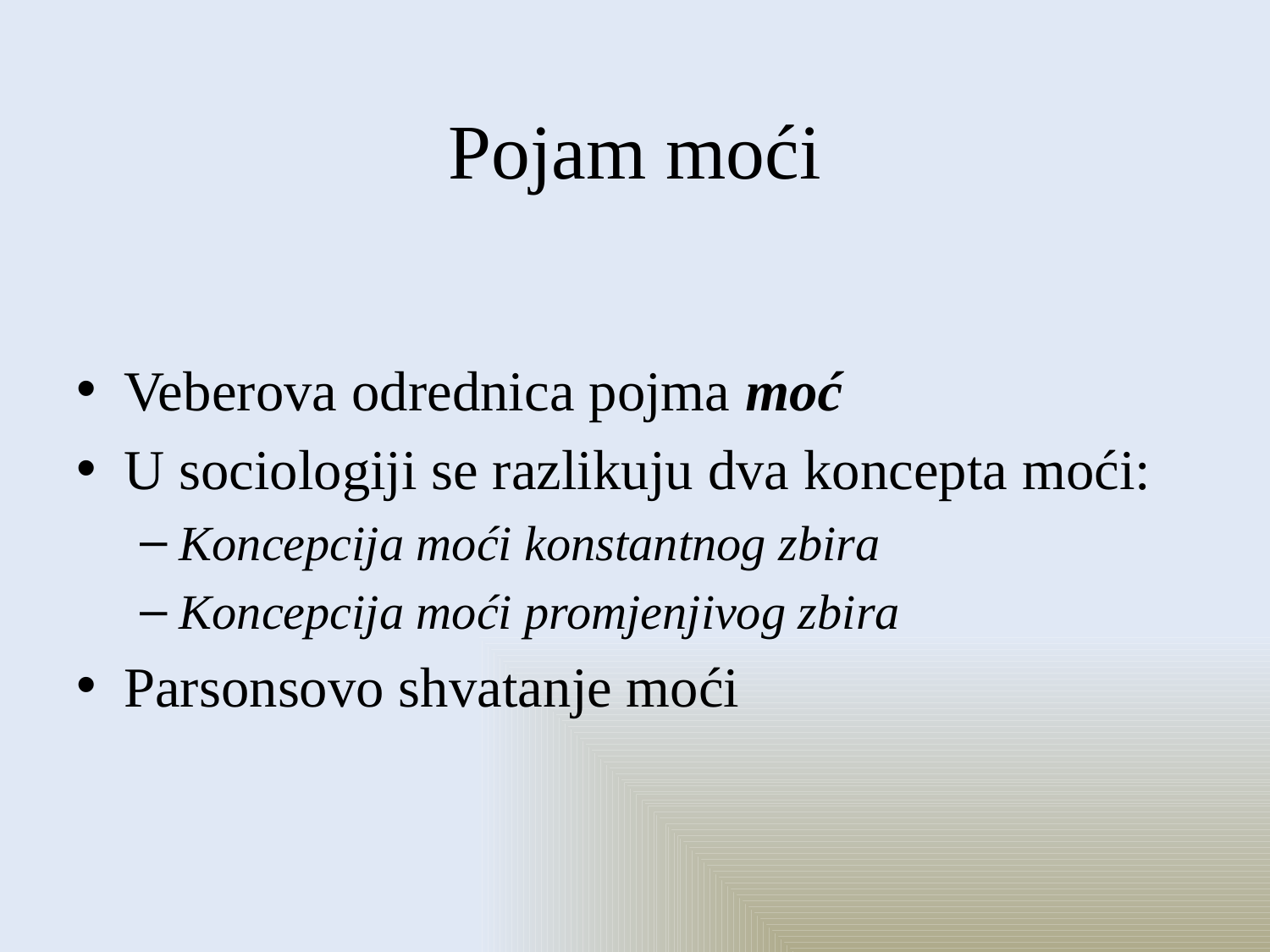

# Pojam moći
Veberova odrednica pojma moć
U sociologiji se razlikuju dva koncepta moći:
Koncepcija moći konstantnog zbira
Koncepcija moći promjenjivog zbira
Parsonsovo shvatanje moći